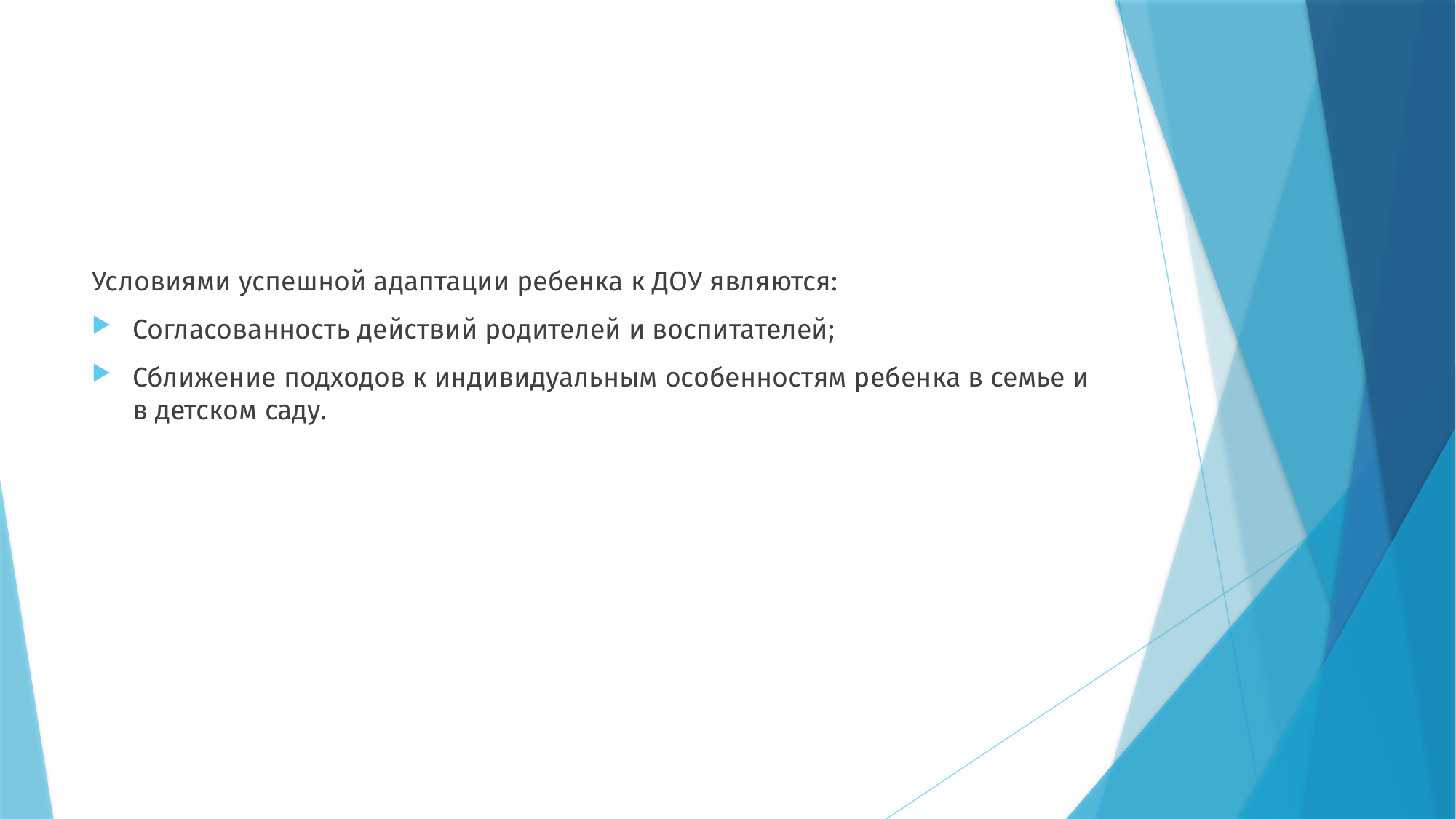

#
Условиями успешной адаптации ребенка к ДОУ являются:
Согласованность действий родителей и воспитателей;
Сближение подходов к индивидуальным особенностям ребенка в семье и в детском саду.